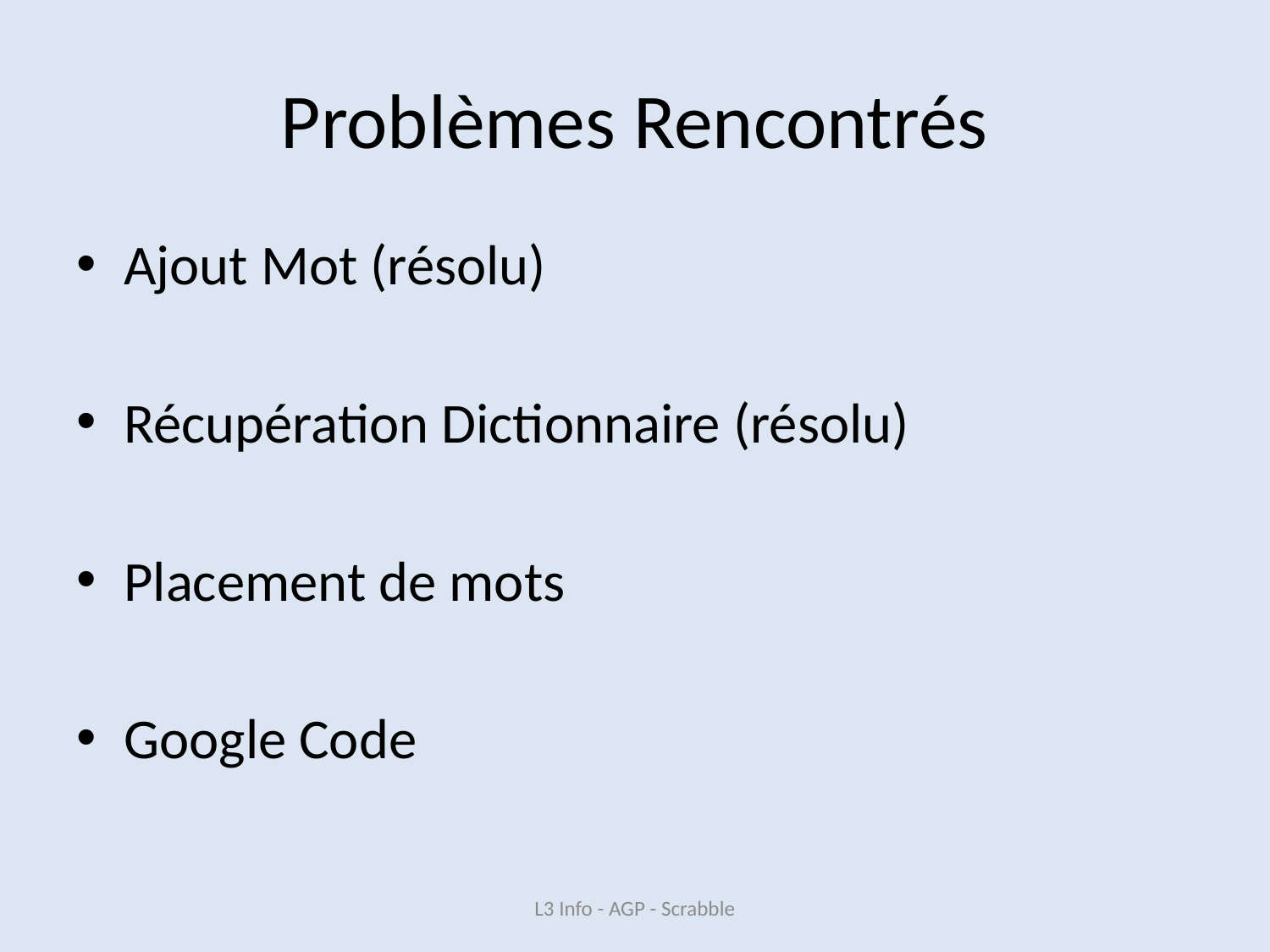

# Problèmes Rencontrés
Ajout Mot (résolu)

Récupération Dictionnaire (résolu)

Placement de mots

Google Code
L3 Info - AGP - Scrabble